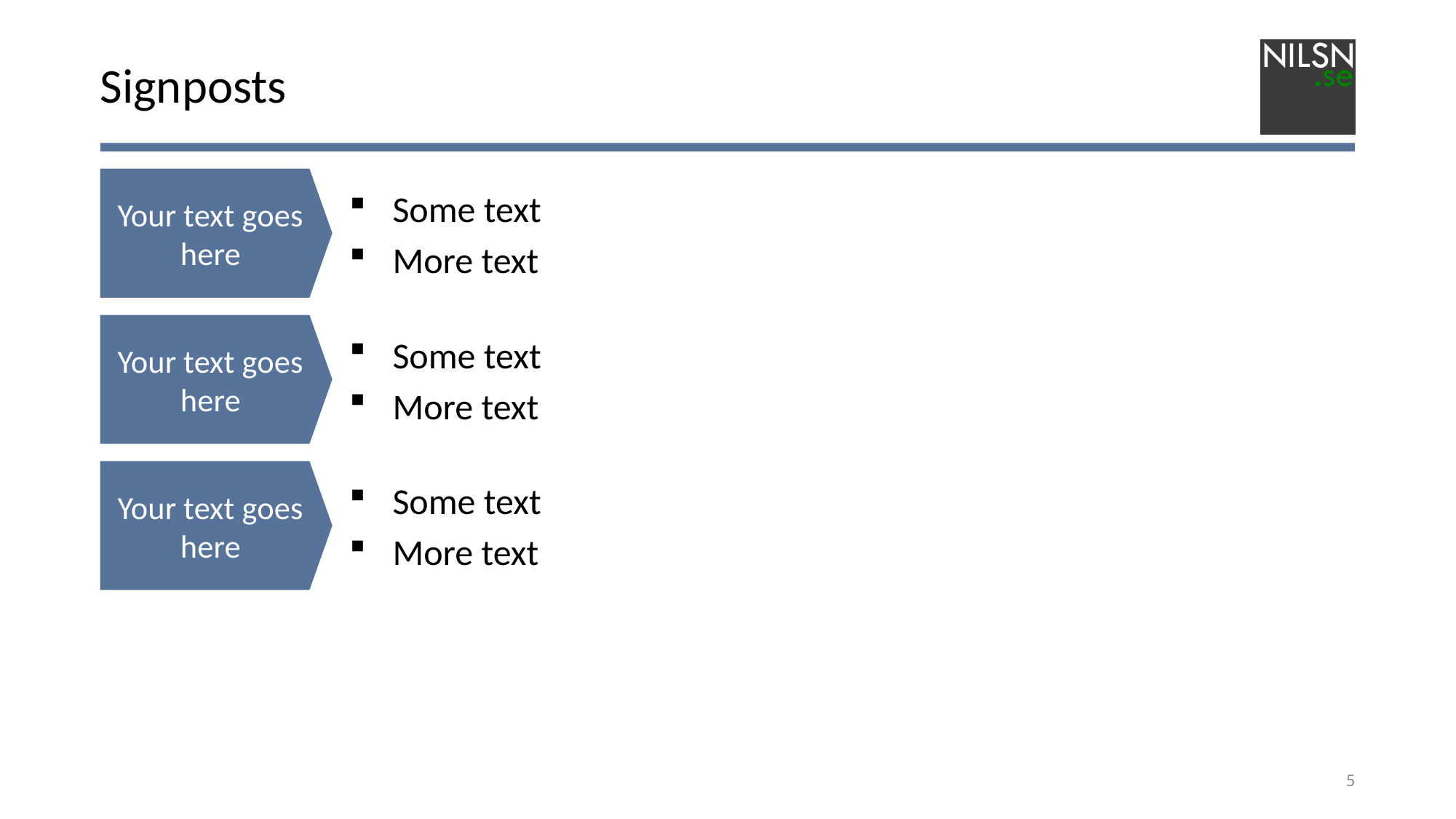

# Signposts
Your text goes here
Some text
More text
Your text goes here
Some text
More text
Your text goes here
Some text
More text
5